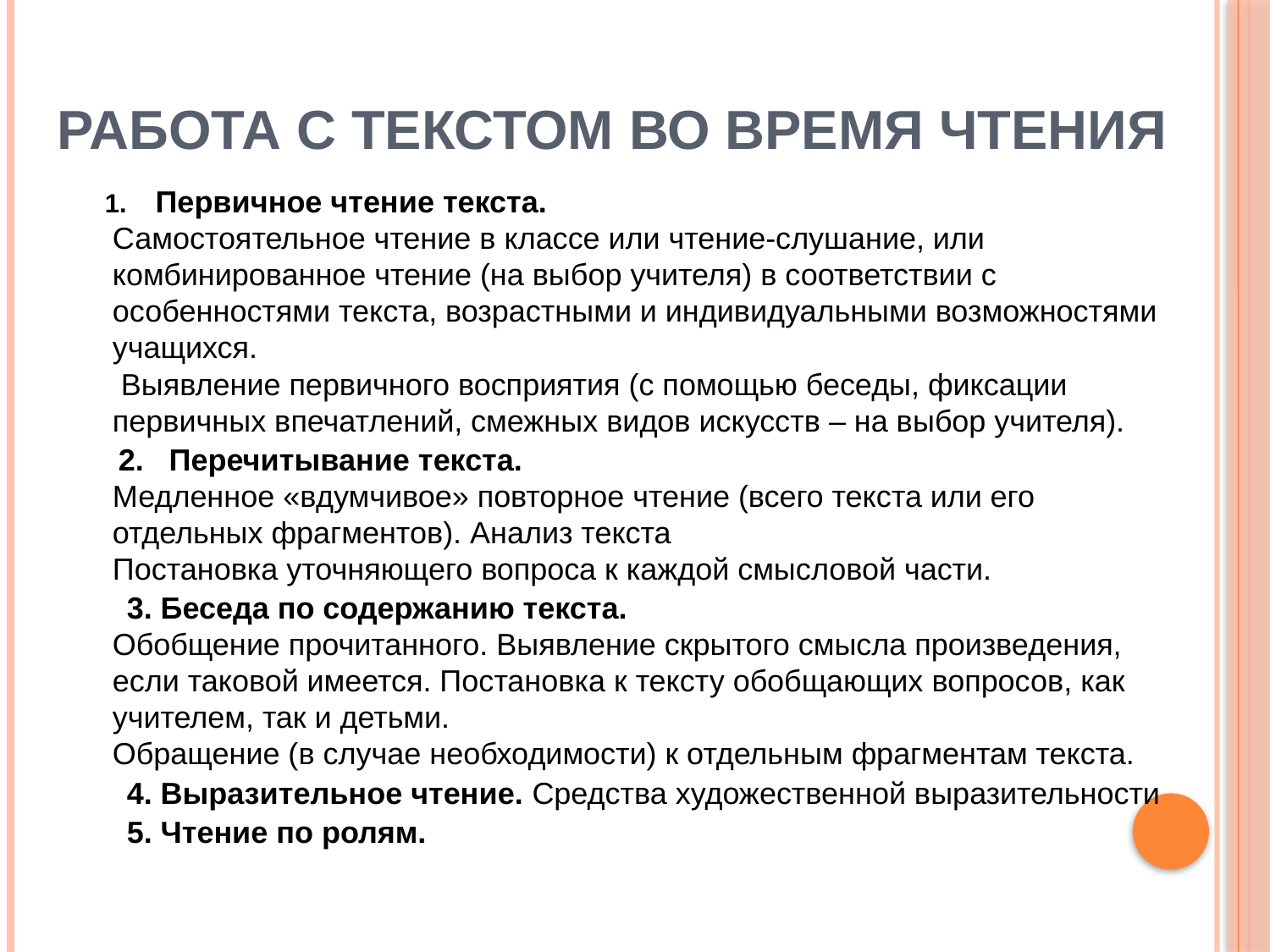

# Работа с текстом во время чтения
    1.    Первичное чтение текста.
Самостоятельное чтение в классе или чтение-слушание, или комбинированное чтение (на выбор учителя) в соответствии с особенностями текста, возрастными и индивидуальными возможностями учащихся.
 Выявление первичного восприятия (с помощью беседы, фиксации первичных впечатлений, смежных видов искусств – на выбор учителя).
     2.   Перечитывание текста.
Медленное «вдумчивое» повторное чтение (всего текста или его отдельных фрагментов). Анализ текста
Постановка уточняющего вопроса к каждой смысловой части.
      3. Беседа по содержанию текста.
Обобщение прочитанного. Выявление скрытого смысла произведения, если таковой имеется. Постановка к тексту обобщающих вопросов, как учителем, так и детьми.
Обращение (в случае необходимости) к отдельным фрагментам текста.
      4. Выразительное чтение. Средства художественной выразительности
      5. Чтение по ролям.